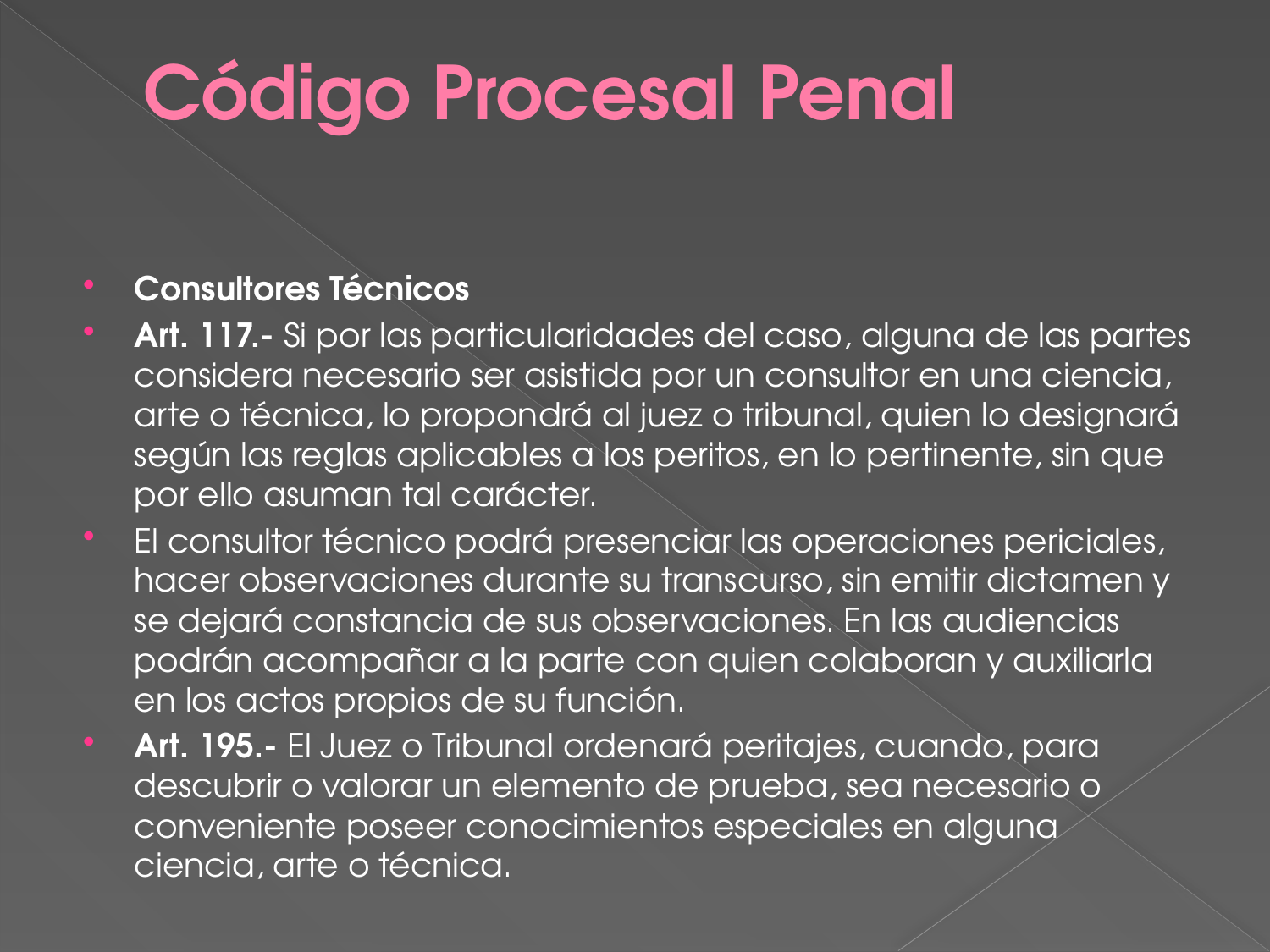

# Código Procesal Penal
Consultores Técnicos
Art. 117.- Si por las particularidades del caso, alguna de las partes considera necesario ser asistida por un consultor en una ciencia, arte o técnica, lo propondrá al juez o tribunal, quien lo designará según las reglas aplicables a los peritos, en lo pertinente, sin que por ello asuman tal carácter.
El consultor técnico podrá presenciar las operaciones periciales, hacer observaciones durante su transcurso, sin emitir dictamen y se dejará constancia de sus observaciones. En las audiencias podrán acompañar a la parte con quien colaboran y auxiliarla en los actos propios de su función.
Art. 195.- El Juez o Tribunal ordenará peritajes, cuando, para descubrir o valorar un elemento de prueba, sea necesario o conveniente poseer conocimientos especiales en alguna ciencia, arte o técnica.